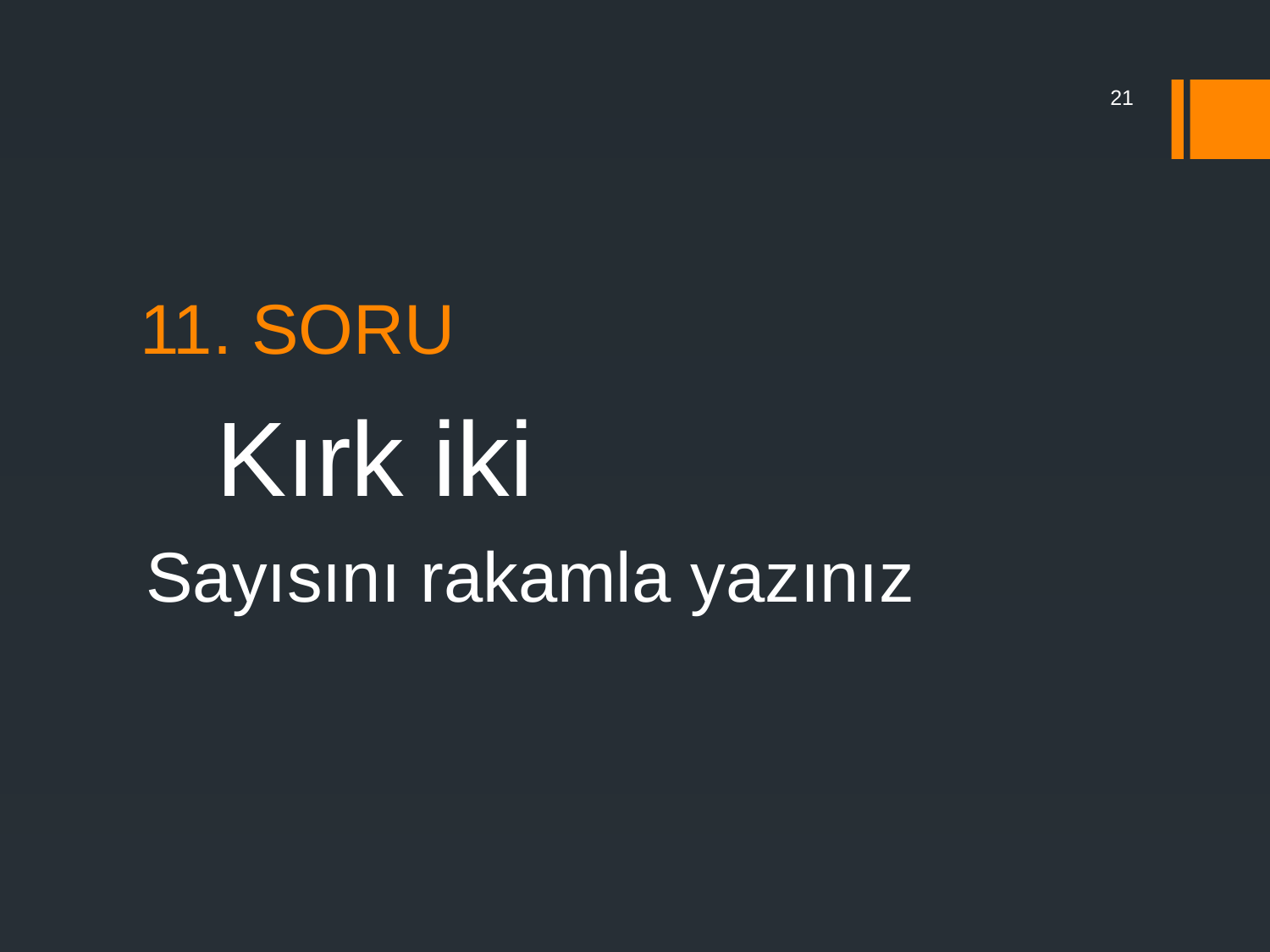

21

# 11. SORU
    Kırk iki
Sayısını rakamla yazınız